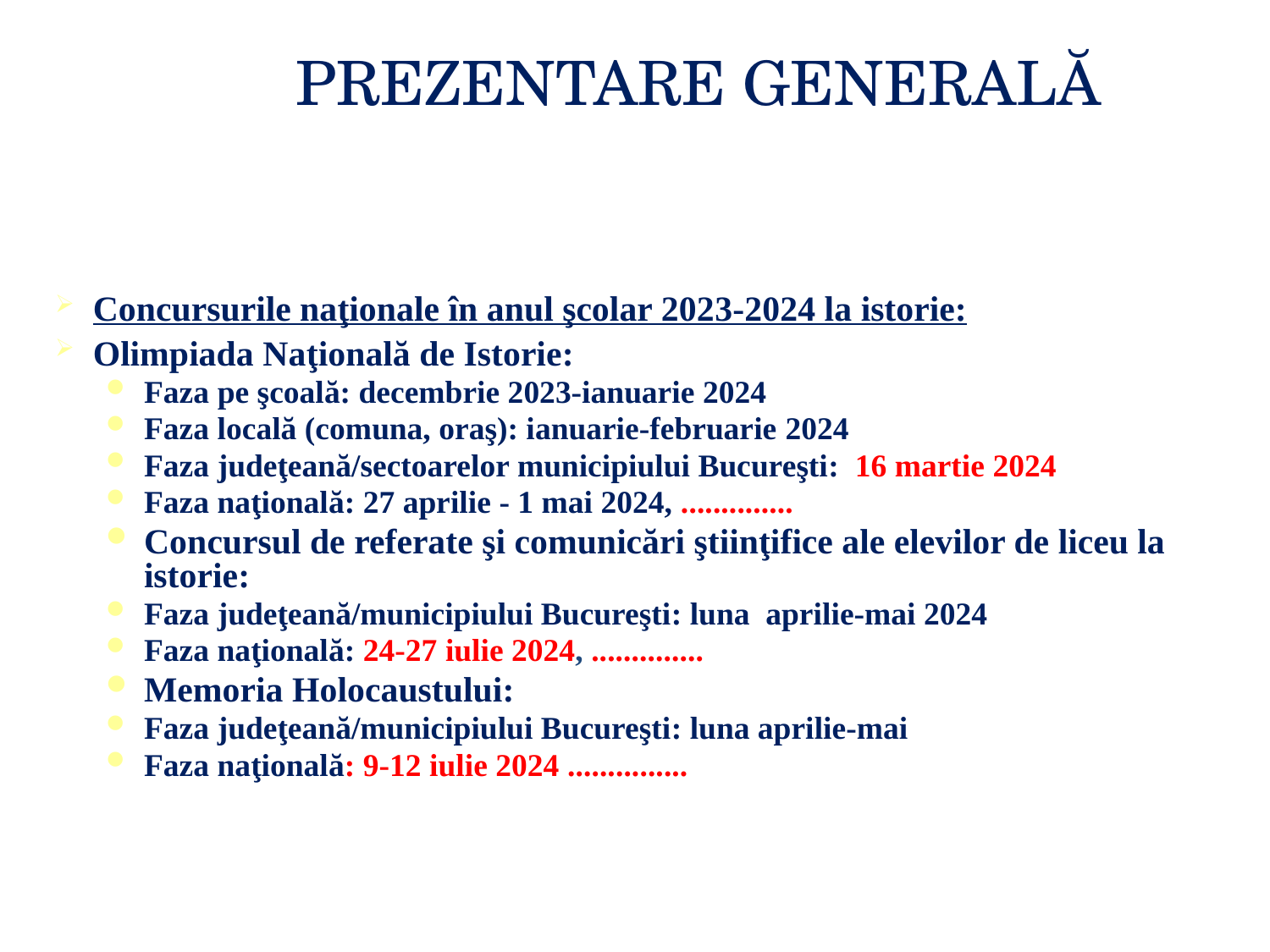

Prezentare generală

Concursurile naţionale în anul şcolar 2023-2024 la istorie:
Olimpiada Naţională de Istorie:
Faza pe şcoală: decembrie 2023-ianuarie 2024
Faza locală (comuna, oraş): ianuarie-februarie 2024
Faza judeţeană/sectoarelor municipiului Bucureşti:  16 martie 2024
Faza naţională: 27 aprilie - 1 mai 2024, ..............
Concursul de referate şi comunicări ştiinţifice ale elevilor de liceu la istorie:
Faza judeţeană/municipiului Bucureşti: luna  aprilie-mai 2024
Faza naţională: 24-27 iulie 2024, ..............
Memoria Holocaustului:
Faza judeţeană/municipiului Bucureşti: luna aprilie-mai
Faza naţională: 9-12 iulie 2024 ...............

27